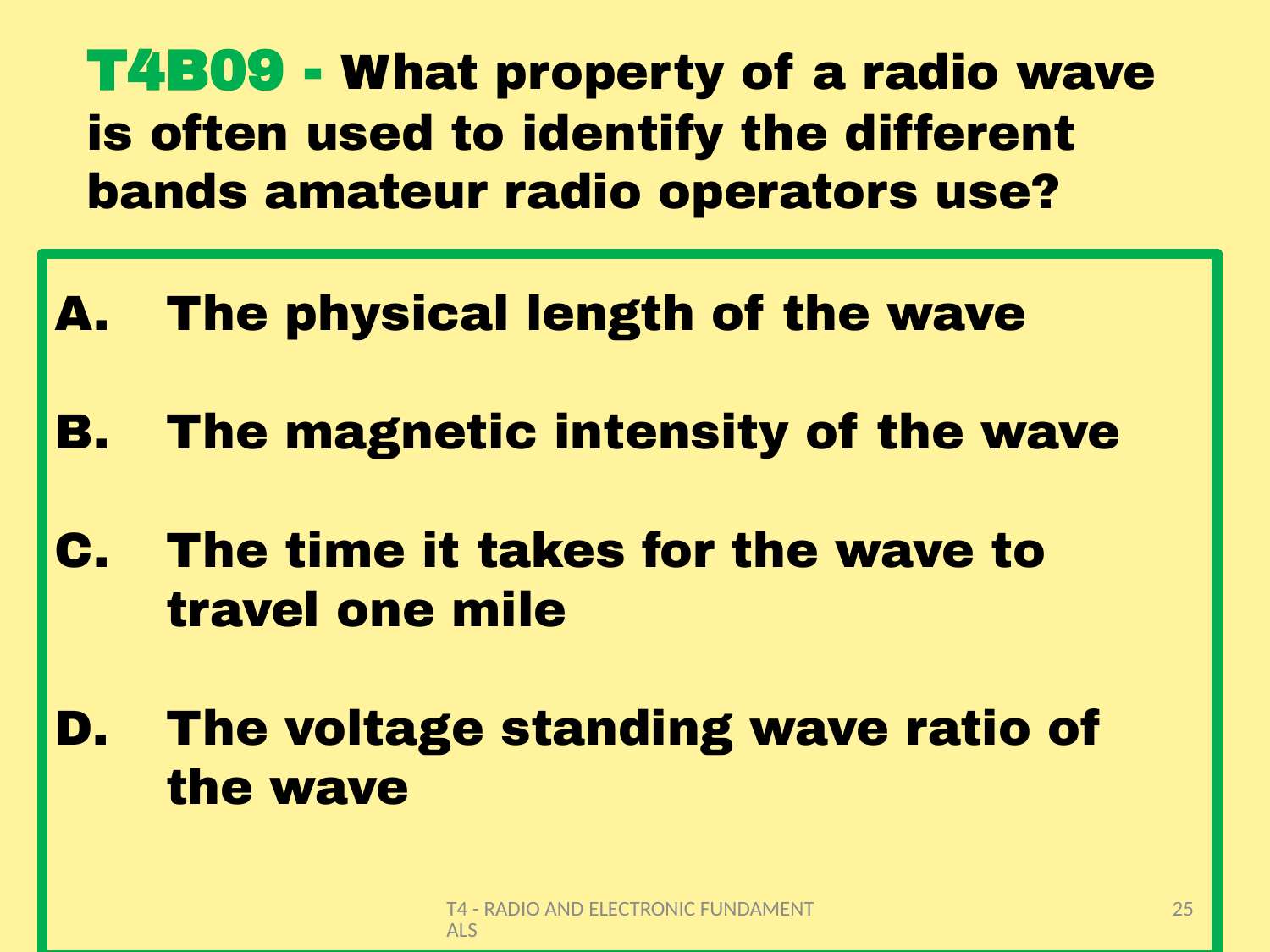

# T4B09 - What property of a radio wave is often used to identify the different bands amateur radio operators use?

The physical length of the wave

The magnetic intensity of the wave

The time it takes for the wave to travel one mile

The voltage standing wave ratio of the wave

T4 - RADIO AND ELECTRONIC FUNDAMENTALS
25